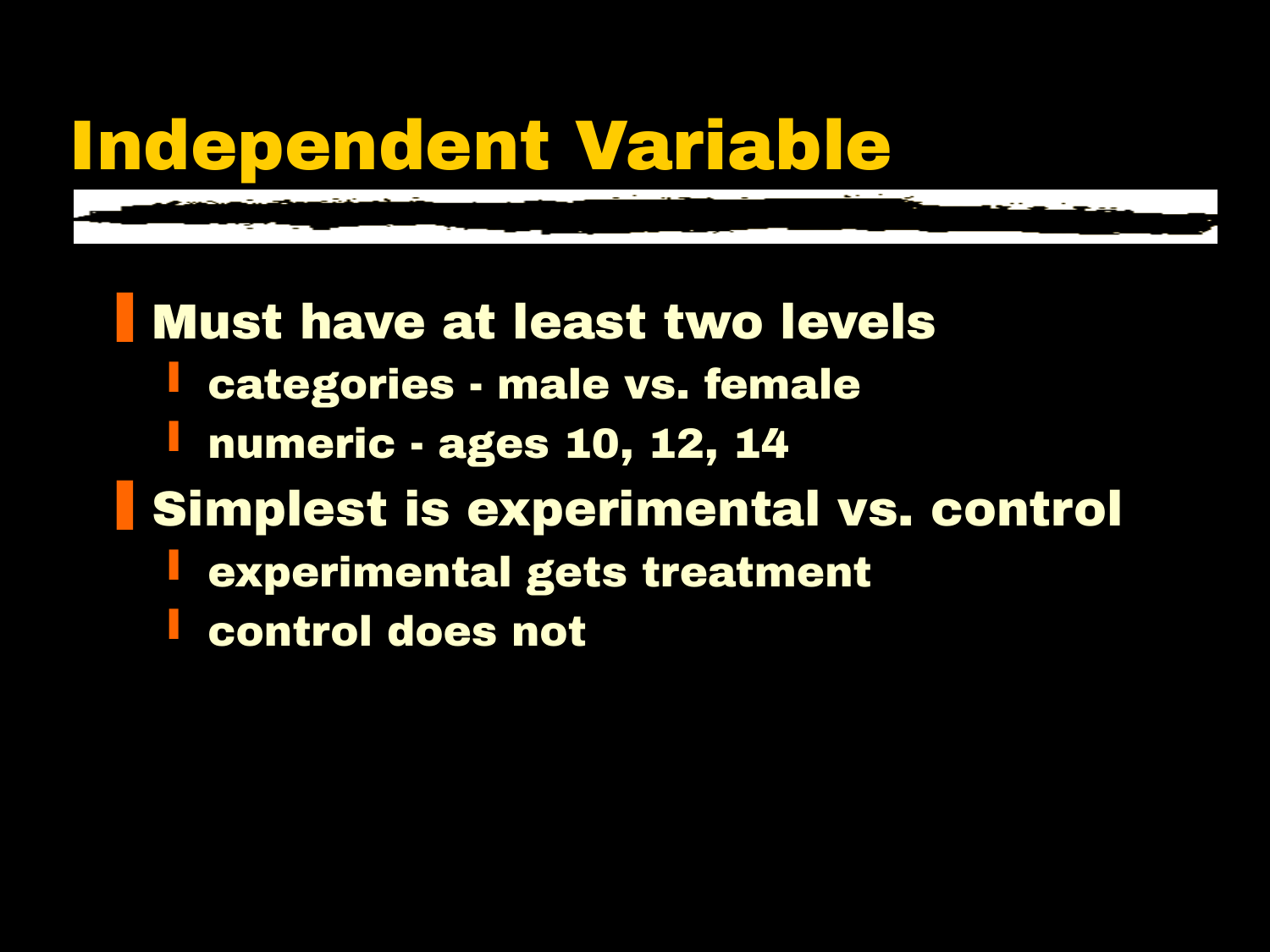

# Independent Variable
Must have at least two levels
categories - male vs. female
numeric - ages 10, 12, 14
Simplest is experimental vs. control
experimental gets treatment
control does not